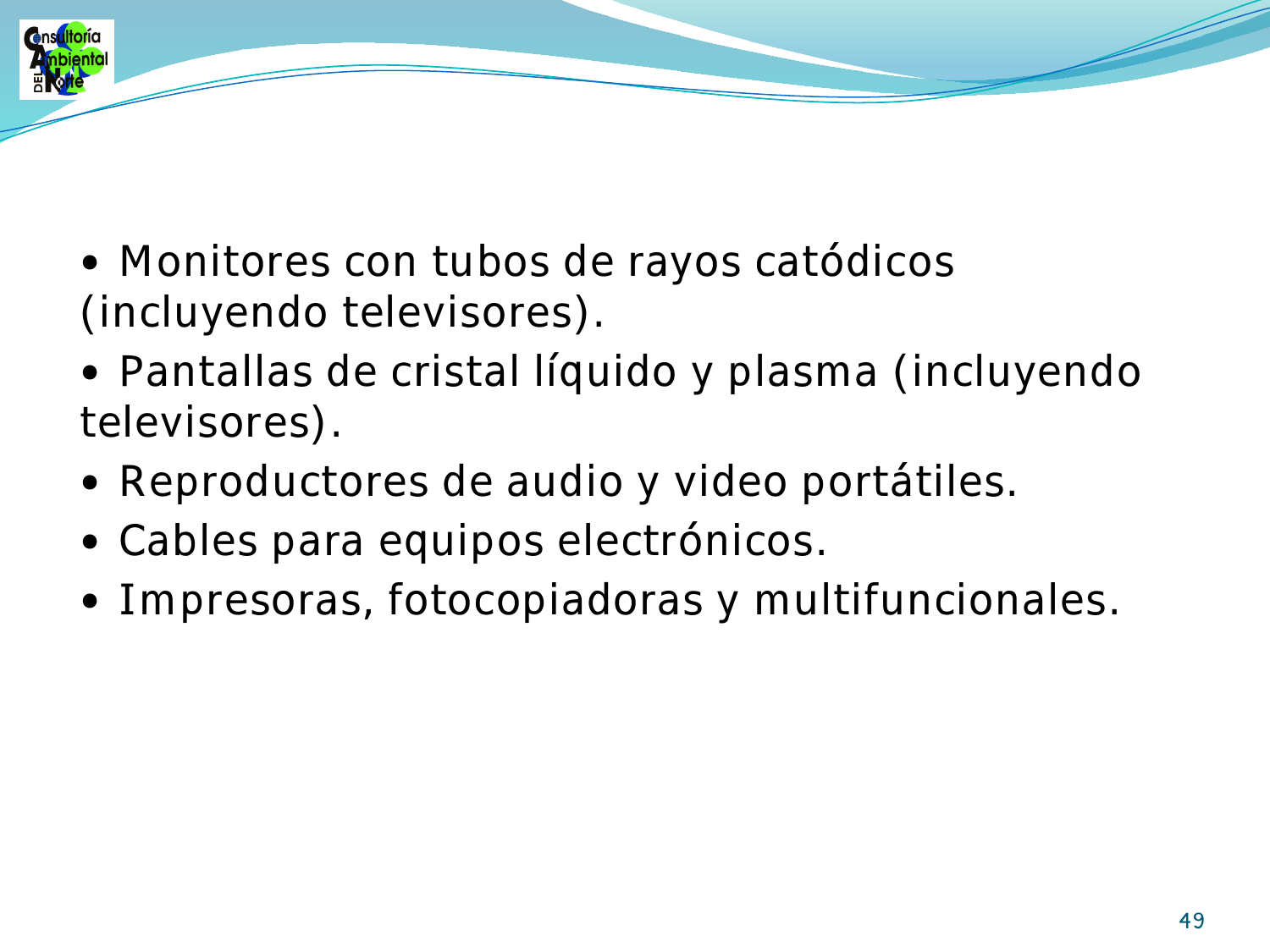

• Monitores con tubos de rayos catódicos (incluyendo televisores).
• Pantallas de cristal líquido y plasma (incluyendo televisores).
• Reproductores de audio y video portátiles.
• Cables para equipos electrónicos.
• Impresoras, fotocopiadoras y multifuncionales.

49